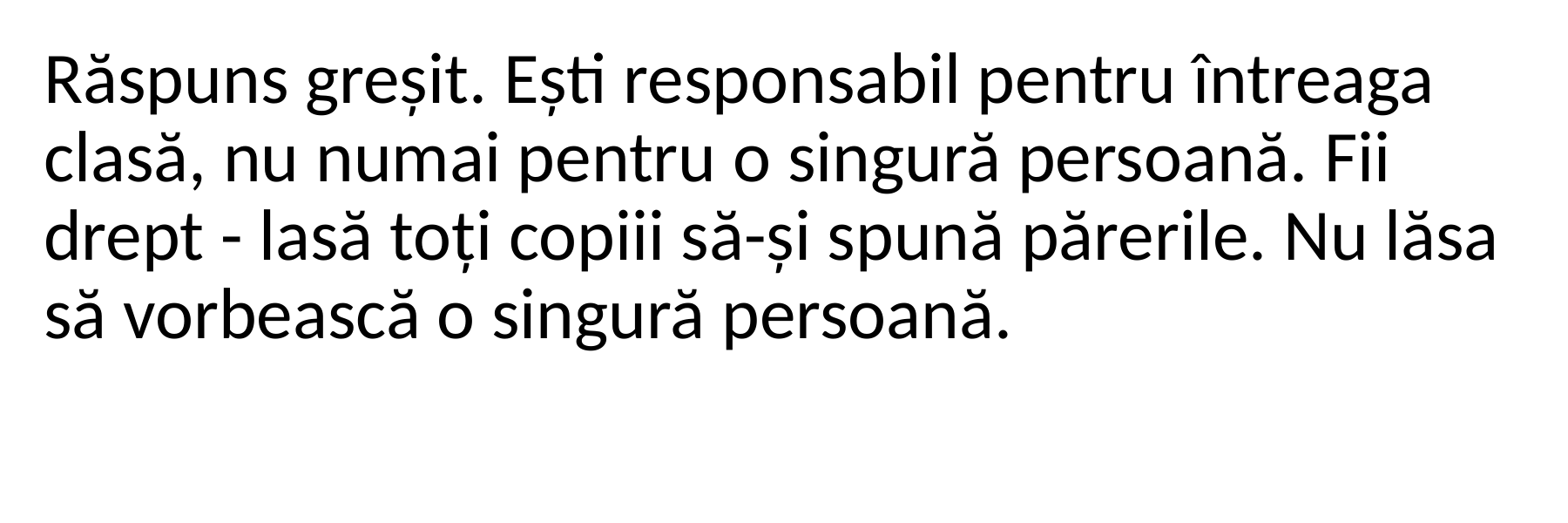

Răspuns greșit. Ești responsabil pentru întreaga clasă, nu numai pentru o singură persoană. Fii drept - lasă toți copiii să-și spună părerile. Nu lăsa să vorbească o singură persoană.